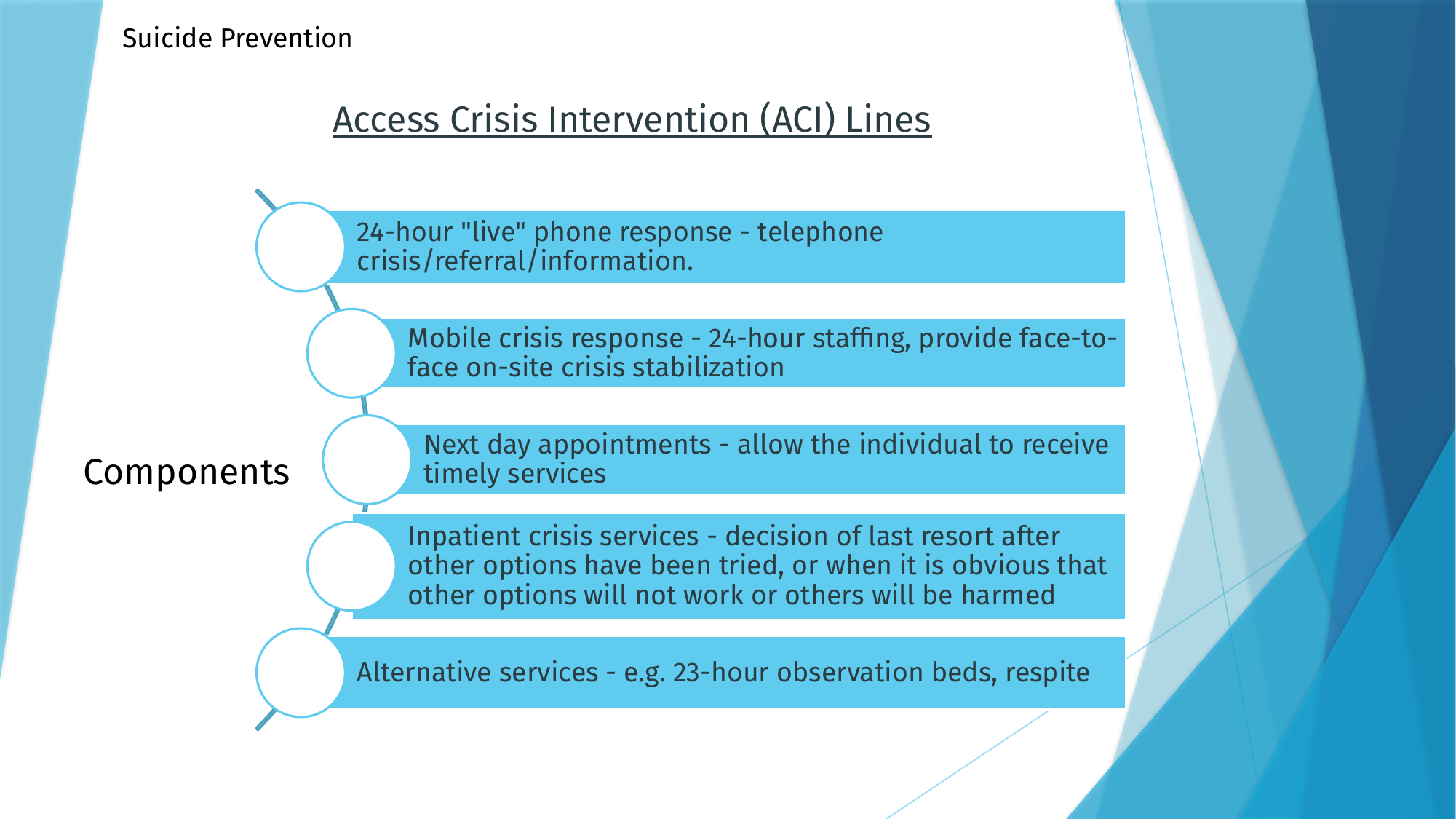

Suicide Prevention
Access Crisis Intervention (ACI) Lines
24-hour "live" phone response - telephone crisis/referral/information.
Mobile crisis response - 24-hour staffing, provide face-to-face on-site crisis stabilization
Next day appointments - allow the individual to receive timely services
Inpatient crisis services - decision of last resort after other options have been tried, or when it is obvious that other options will not work or others will be harmed
Alternative services - e.g. 23-hour observation beds, respite
Components